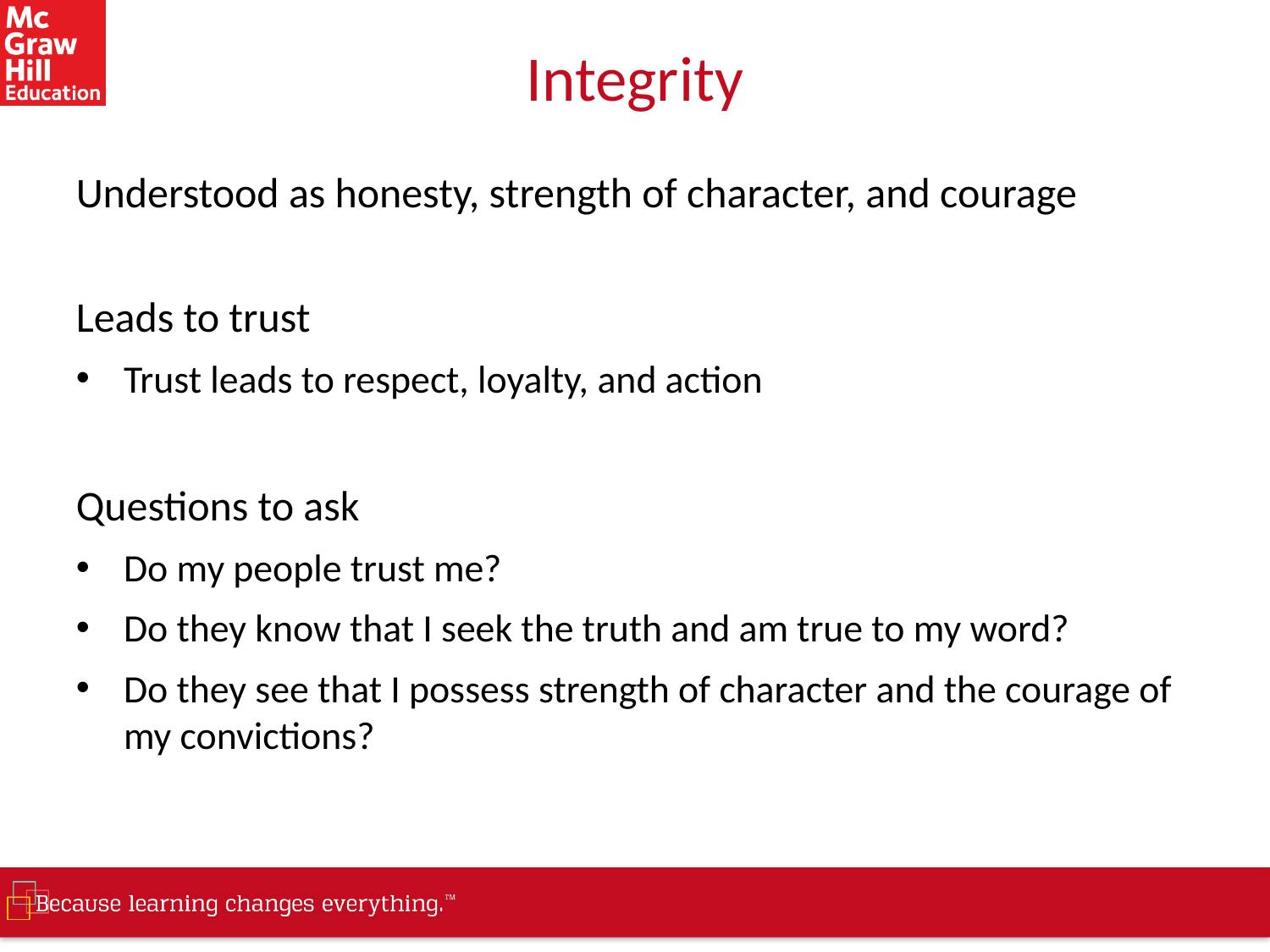

# Integrity
Understood as honesty, strength of character, and courage

Leads to trust
Trust leads to respect, loyalty, and action

Questions to ask
Do my people trust me?
Do they know that I seek the truth and am true to my word?
Do they see that I possess strength of character and the courage of my convictions?